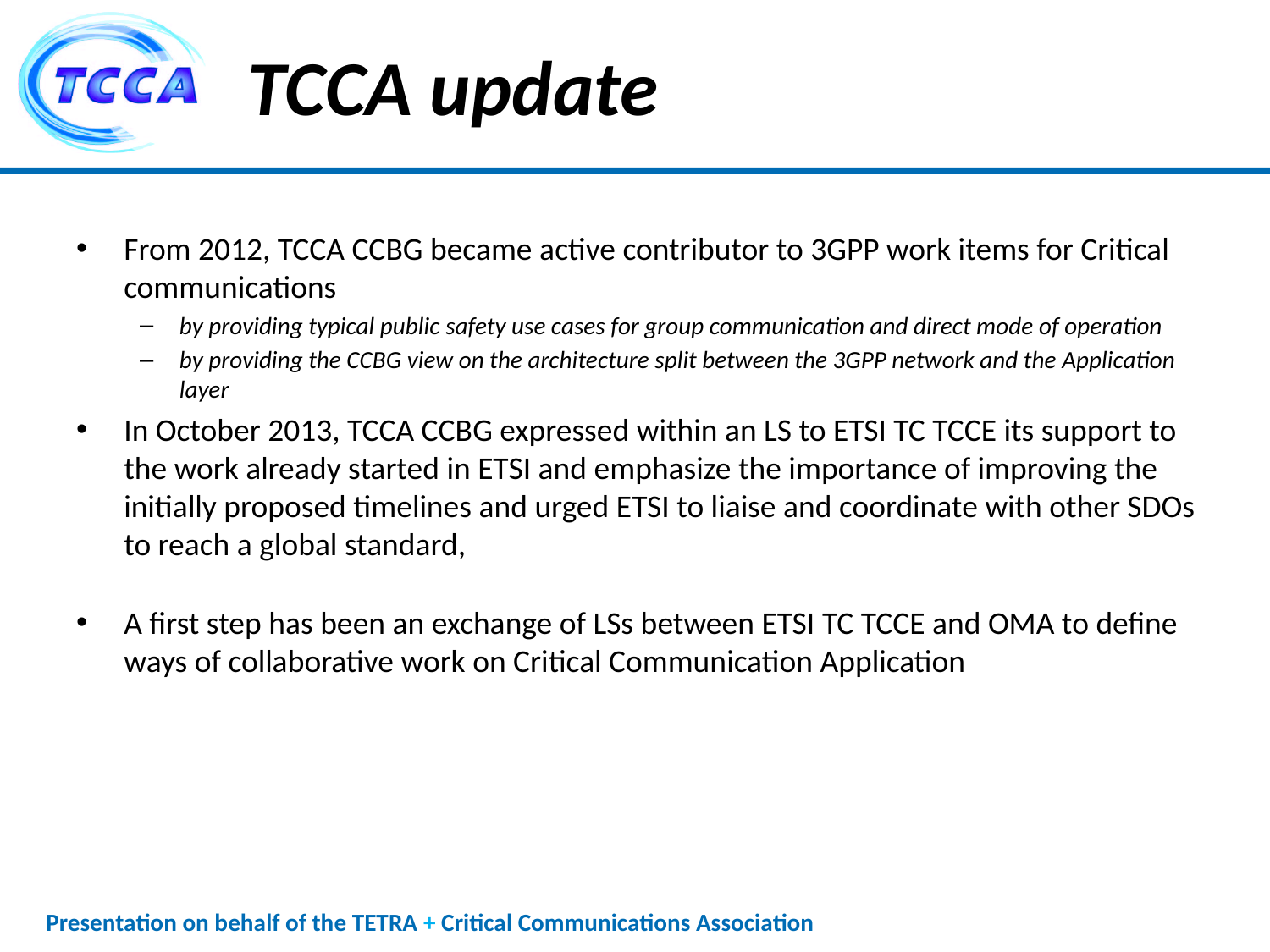

TCCA update
From 2012, TCCA CCBG became active contributor to 3GPP work items for Critical communications
by providing typical public safety use cases for group communication and direct mode of operation
by providing the CCBG view on the architecture split between the 3GPP network and the Application layer
In October 2013, TCCA CCBG expressed within an LS to ETSI TC TCCE its support to the work already started in ETSI and emphasize the importance of improving the initially proposed timelines and urged ETSI to liaise and coordinate with other SDOs to reach a global standard,

A first step has been an exchange of LSs between ETSI TC TCCE and OMA to define ways of collaborative work on Critical Communication Application